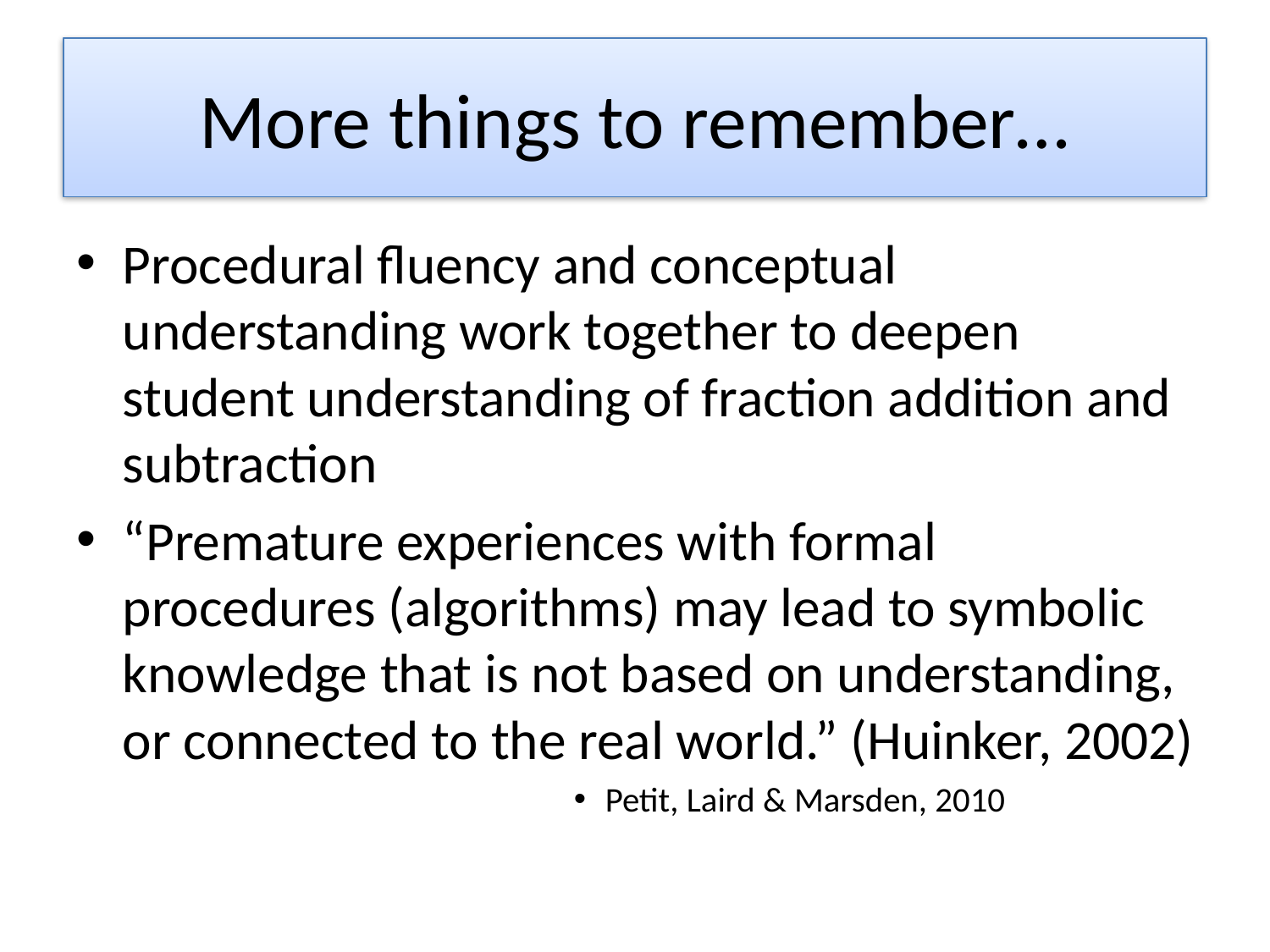

# More things to remember…
Procedural fluency and conceptual understanding work together to deepen student understanding of fraction addition and subtraction
“Premature experiences with formal procedures (algorithms) may lead to symbolic knowledge that is not based on understanding, or connected to the real world.” (Huinker, 2002)
Petit, Laird & Marsden, 2010